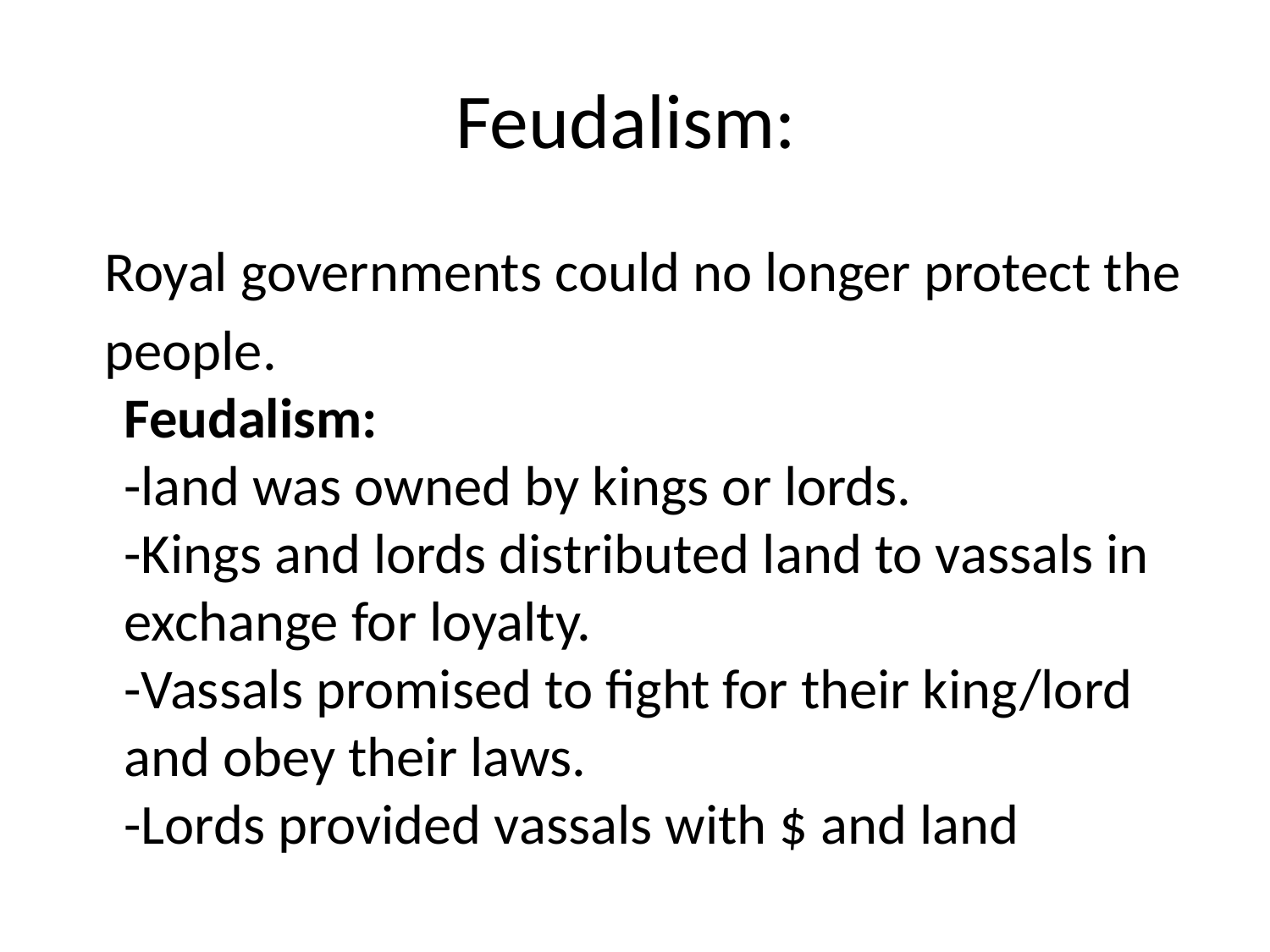

# Feudalism:
Royal governments could no longer protect the
people.
Feudalism:
-land was owned by kings or lords.
-Kings and lords distributed land to vassals in exchange for loyalty.
-Vassals promised to fight for their king/lord and obey their laws.
-Lords provided vassals with $ and land